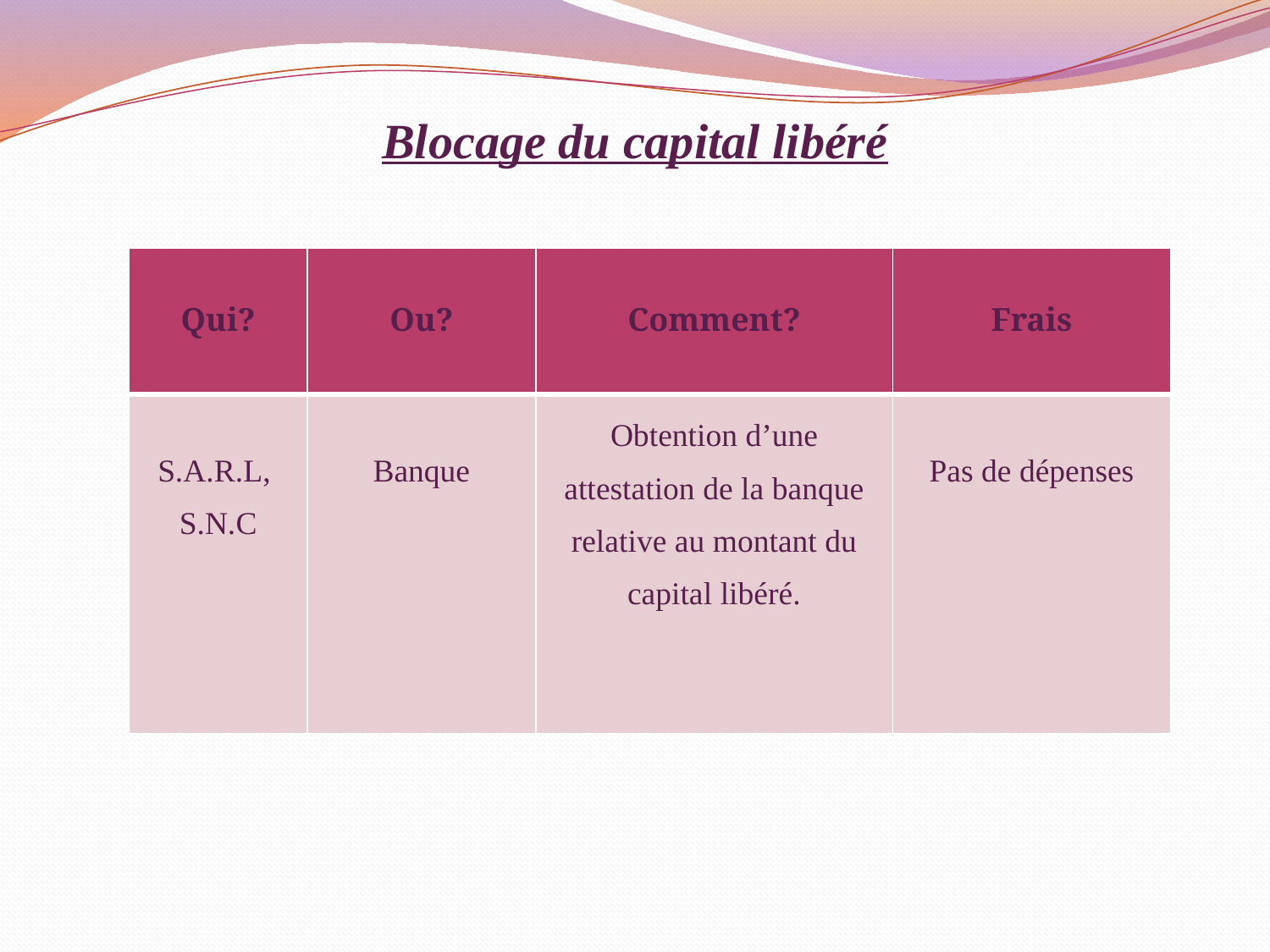

# Blocage du capital libéré
| Qui? | Ou? | Comment? | Frais |
| --- | --- | --- | --- |
| S.A.R.L, S.N.C | Banque | Obtention d’une attestation de la banque relative au montant du capital libéré. | Pas de dépenses |